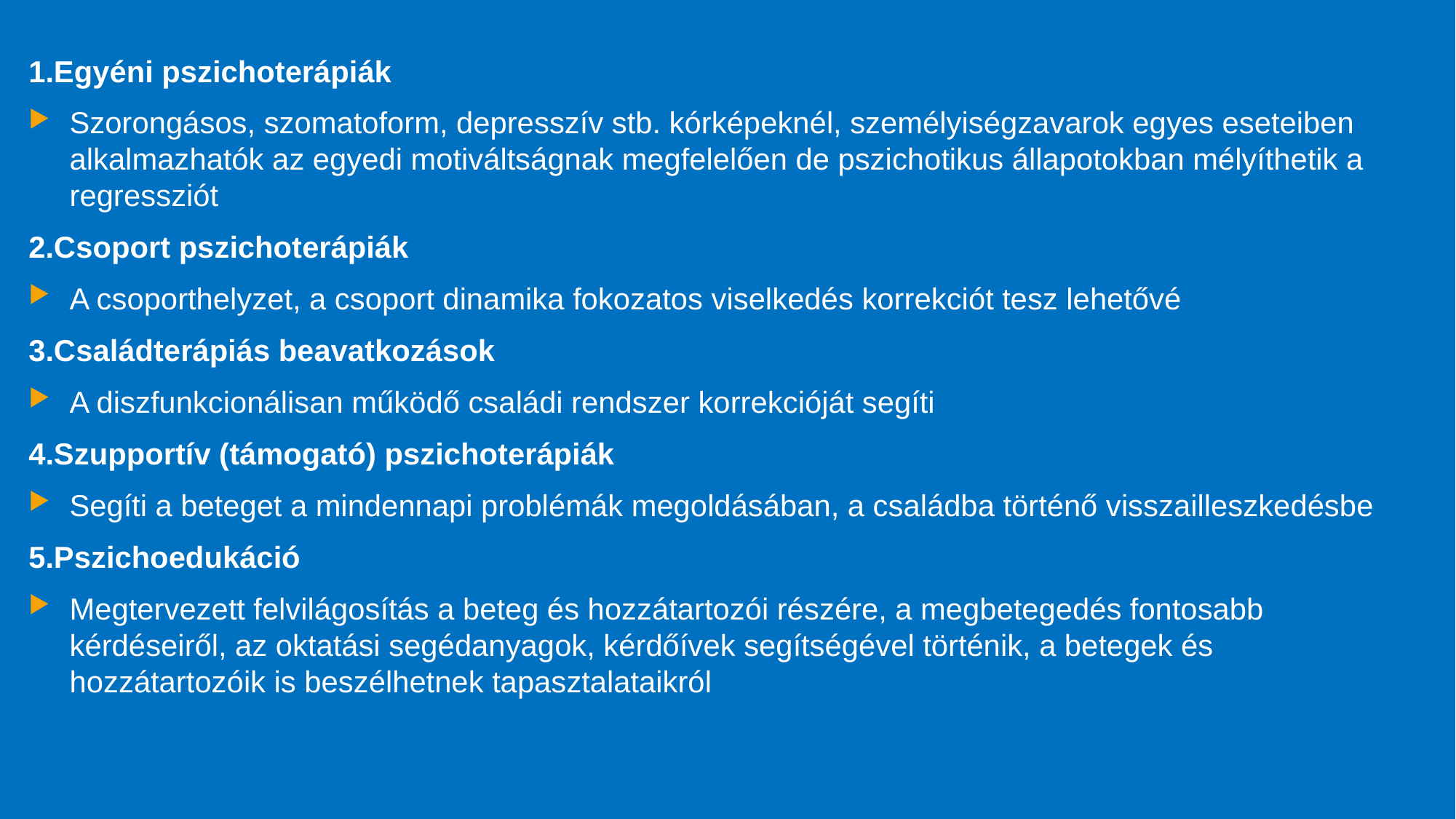

1.Egyéni pszichoterápiák
Szorongásos, szomatoform, depresszív stb. kórképeknél, személyiségzavarok egyes eseteiben alkalmazhatók az egyedi motiváltságnak megfelelően de pszichotikus állapotokban mélyíthetik a regressziót
2.Csoport pszichoterápiák
A csoporthelyzet, a csoport dinamika fokozatos viselkedés korrekciót tesz lehetővé
3.Családterápiás beavatkozások
A diszfunkcionálisan működő családi rendszer korrekcióját segíti
4.Szupportív (támogató) pszichoterápiák
Segíti a beteget a mindennapi problémák megoldásában, a családba történő visszailleszkedésbe
5.Pszichoedukáció
Megtervezett felvilágosítás a beteg és hozzátartozói részére, a megbetegedés fontosabb kérdéseiről, az oktatási segédanyagok, kérdőívek segítségével történik, a betegek és hozzátartozóik is beszélhetnek tapasztalataikról